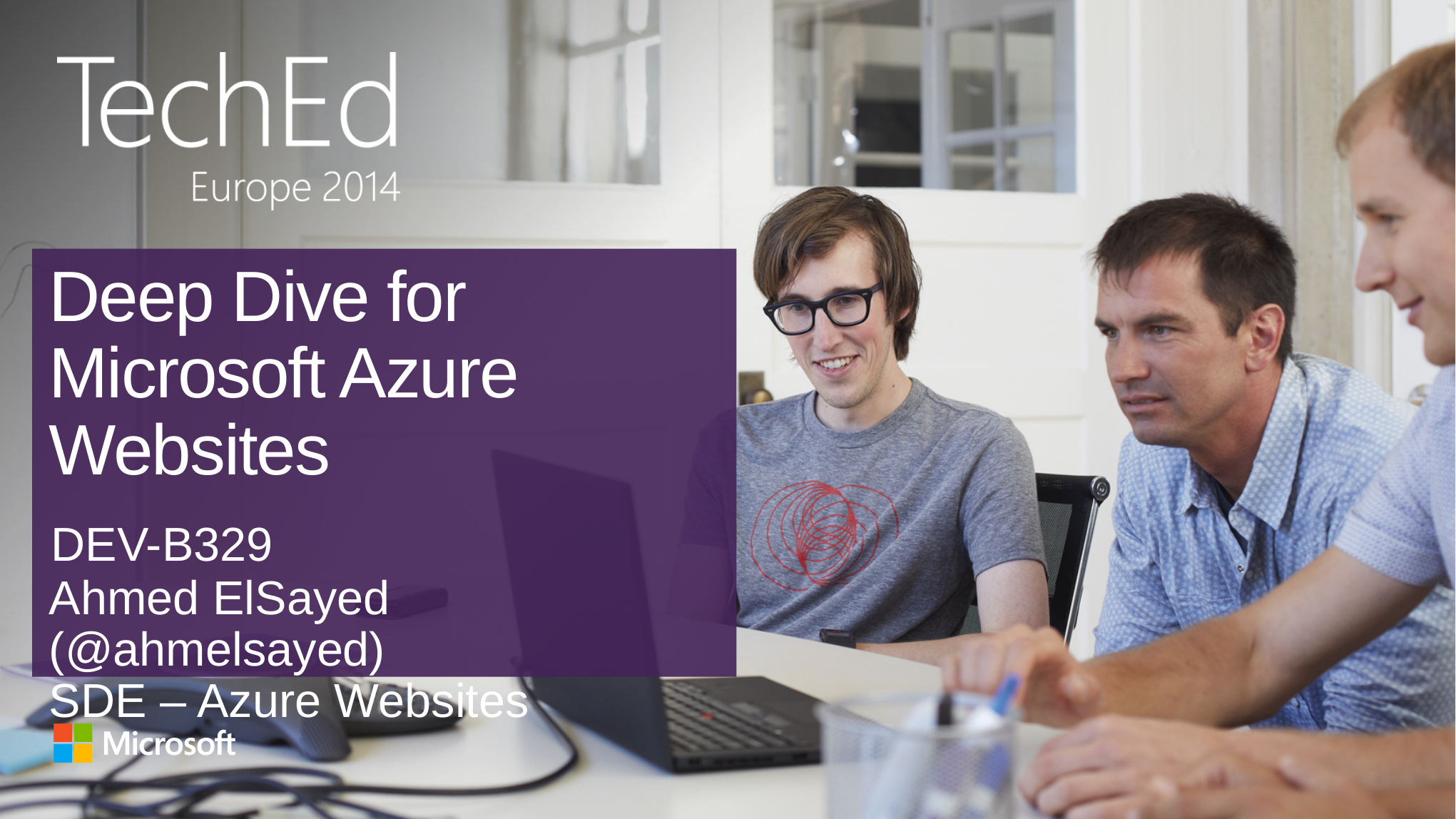

# Deep Dive for Microsoft Azure Websites
DEV-B329
Ahmed ElSayed (@ahmelsayed)
SDE – Azure Websites